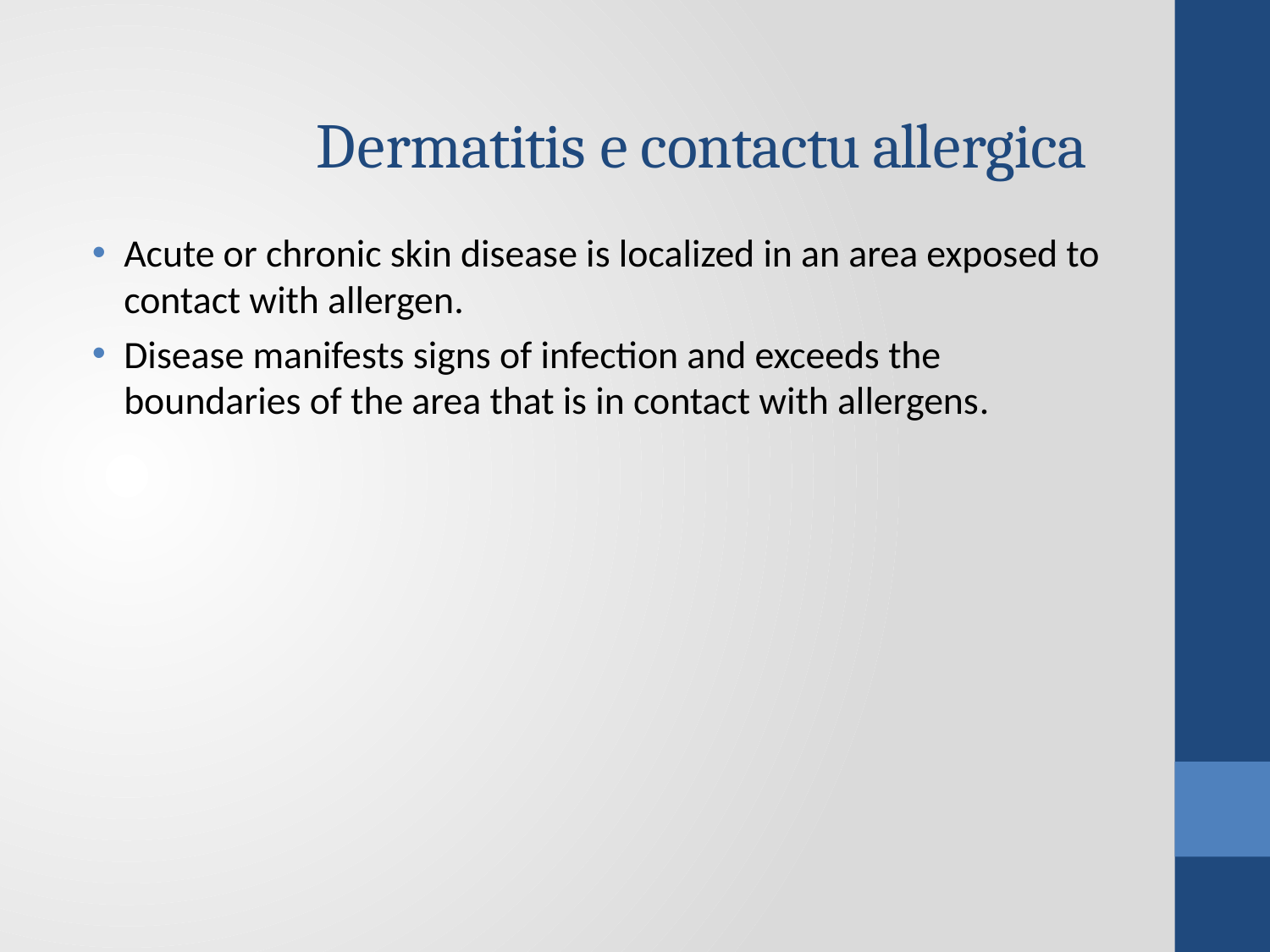

# Dermatitis e contactu allergica
Acute or chronic skin disease is localized in an area exposed to contact with allergen.
Disease manifests signs of infection and exceeds the boundaries of the area that is in contact with allergens.